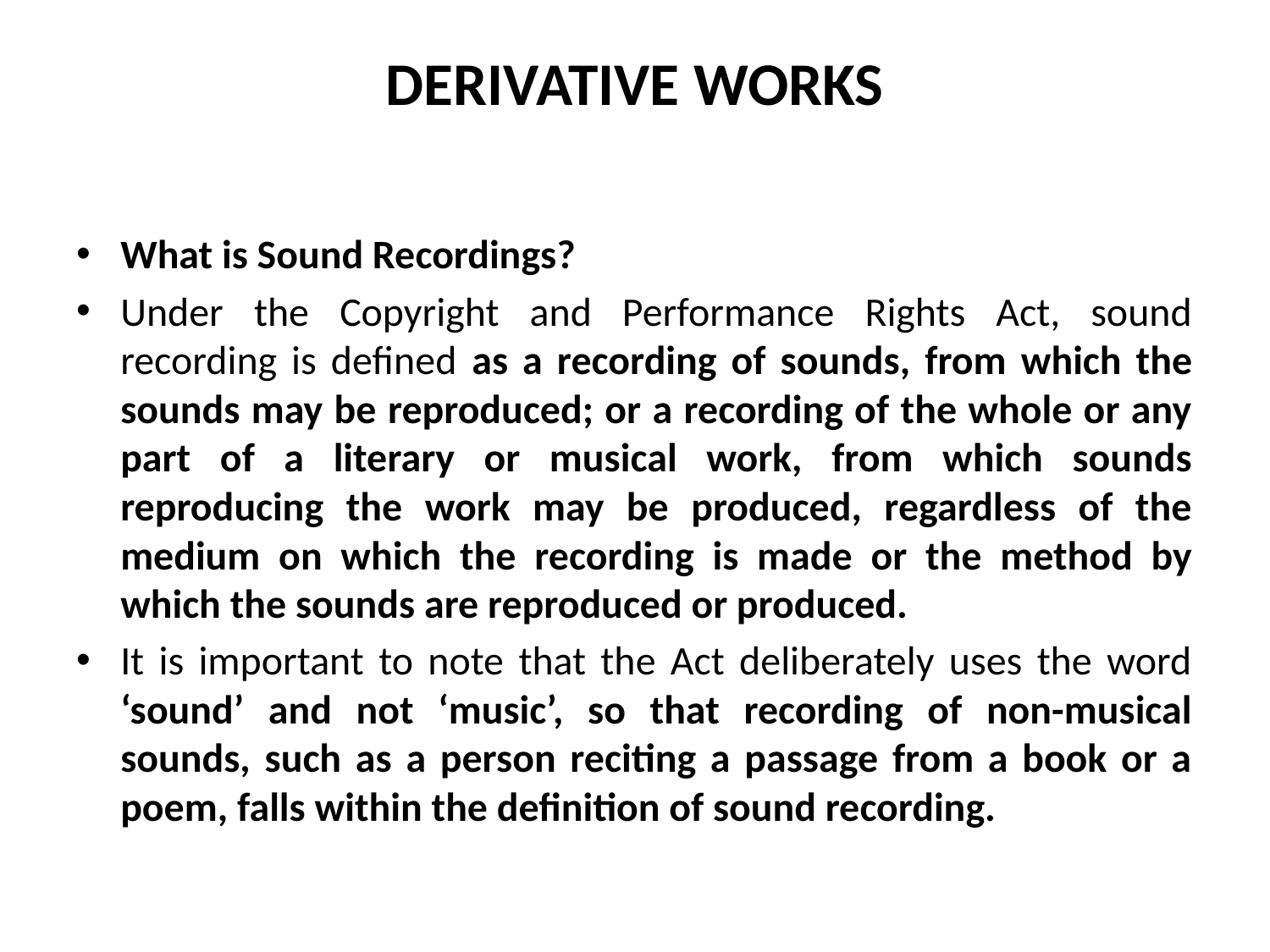

# DERIVATIVE WORKS
What is Sound Recordings?
Under the Copyright and Performance Rights Act, sound recording is defined as a recording of sounds, from which the sounds may be reproduced; or a recording of the whole or any part of a literary or musical work, from which sounds reproducing the work may be produced, regardless of the medium on which the recording is made or the method by which the sounds are reproduced or produced.
It is important to note that the Act deliberately uses the word ‘sound’ and not ‘music’, so that recording of non-musical sounds, such as a person reciting a passage from a book or a poem, falls within the definition of sound recording.